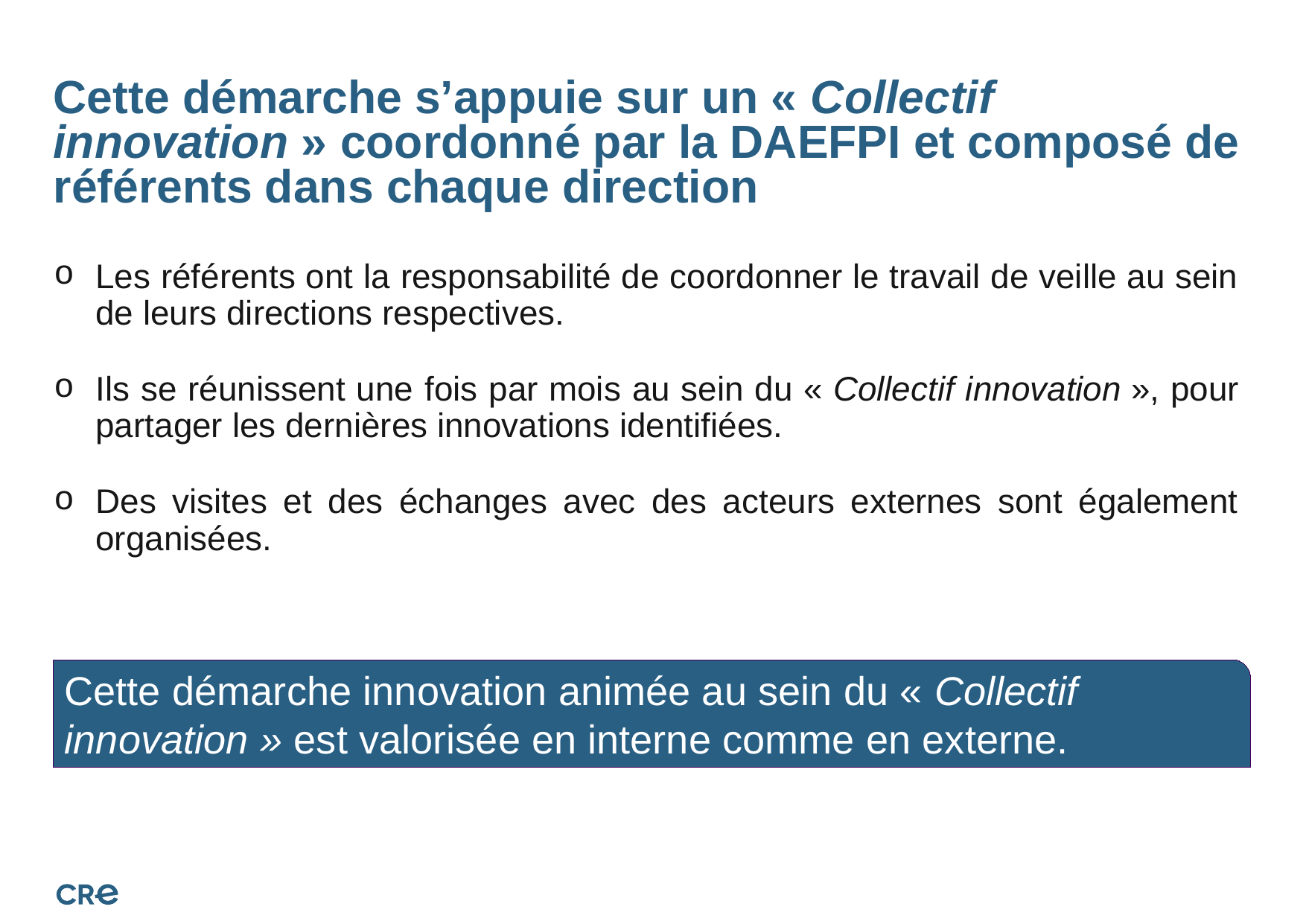

# Cette démarche s’appuie sur un « Collectif innovation » coordonné par la DAEFPI et composé de référents dans chaque direction
Les référents ont la responsabilité de coordonner le travail de veille au sein de leurs directions respectives.
Ils se réunissent une fois par mois au sein du « Collectif innovation », pour partager les dernières innovations identifiées.
Des visites et des échanges avec des acteurs externes sont également organisées.

Cette démarche innovation animée au sein du « Collectif innovation » est valorisée en interne comme en externe.